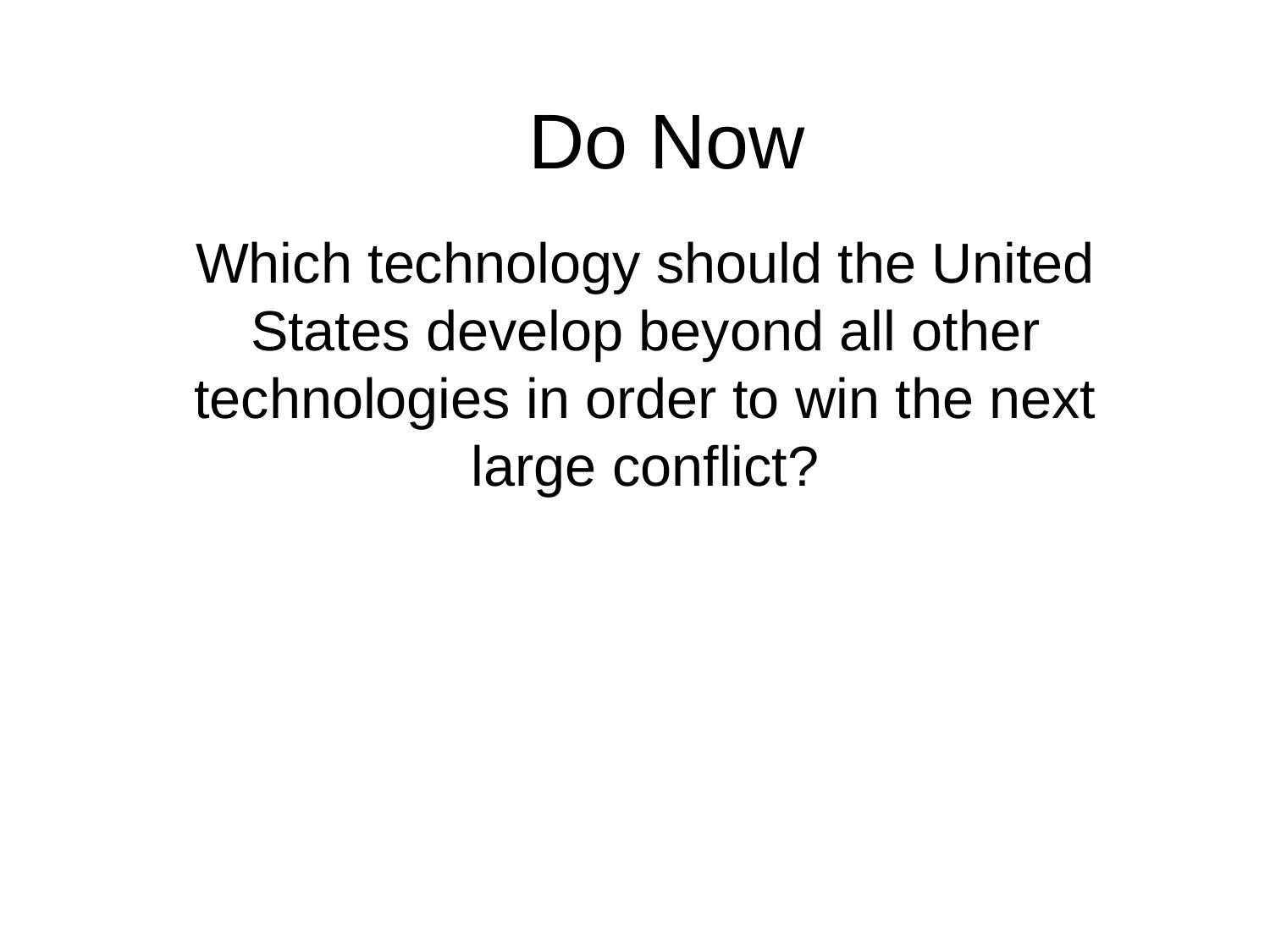

# Do Now
Which technology should the United States develop beyond all other technologies in order to win the next large conflict?